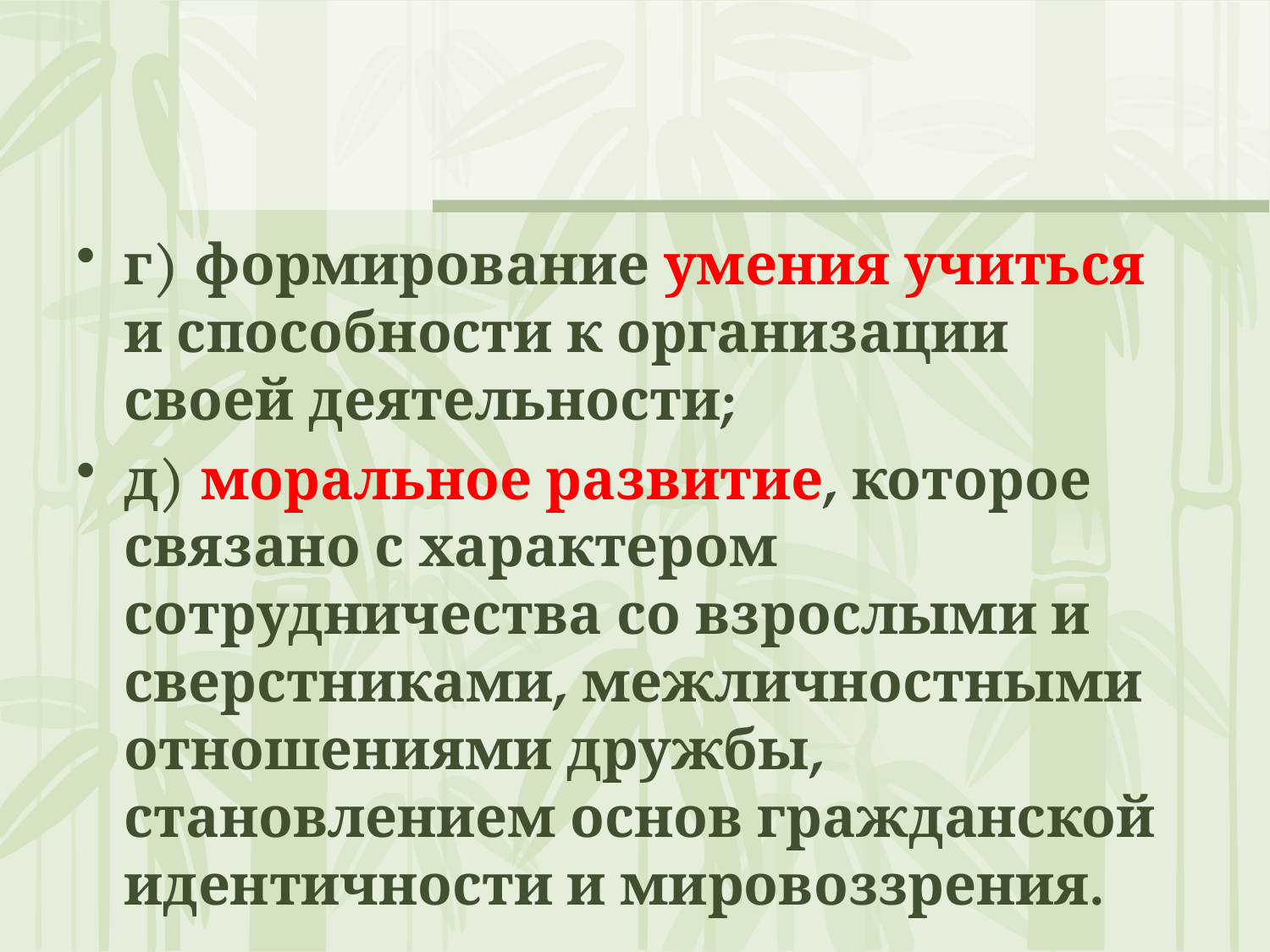

#
г) формирование умения учиться и способности к организации своей деятельности;
д) моральное развитие, которое связано с характером сотрудничества со взрослыми и сверстниками, межличностными отношениями дружбы, становлением основ гражданской идентичности и мировоззрения.